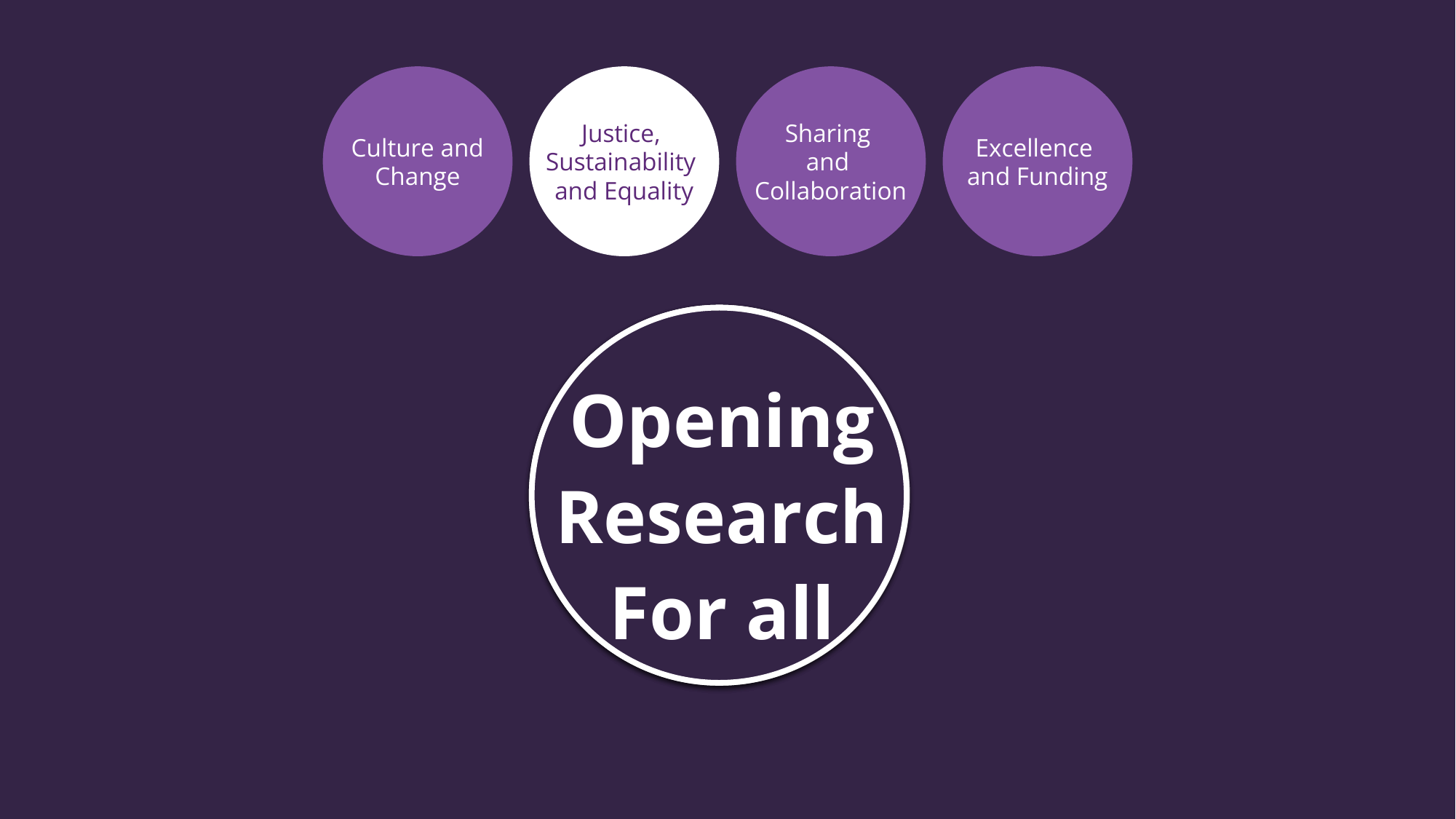

Culture and
Change
Justice,
Sustainability
and Equality
Sharing
and
Collaboration
Excellence
and Funding

School
Governor
Initiative

Opening
Research
For all

Equity
and Merit
Scholarships